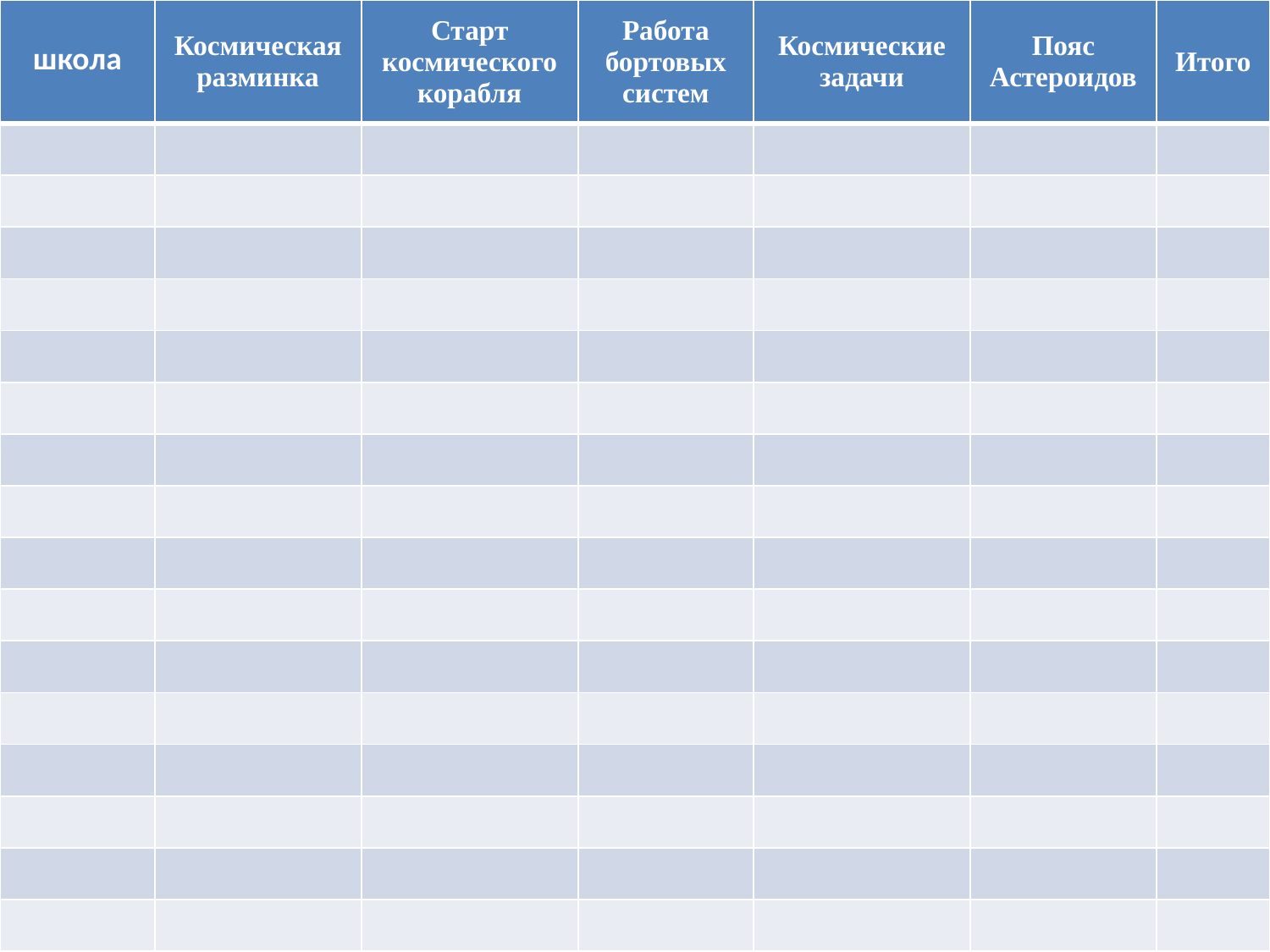

| школа | Космическая разминка | Старт космического корабля | Работа бортовых систем | Космические задачи | Пояс Астероидов | Итого |
| --- | --- | --- | --- | --- | --- | --- |
|  |  |  |  |  |  |  |
|  |  |  |  |  |  |  |
|  |  |  |  |  |  |  |
|  |  |  |  |  |  |  |
|  |  |  |  |  |  |  |
|  |  |  |  |  |  |  |
|  |  |  |  |  |  |  |
|  |  |  |  |  |  |  |
|  |  |  |  |  |  |  |
|  |  |  |  |  |  |  |
|  |  |  |  |  |  |  |
|  |  |  |  |  |  |  |
|  |  |  |  |  |  |  |
|  |  |  |  |  |  |  |
|  |  |  |  |  |  |  |
|  |  |  |  |  |  |  |
#